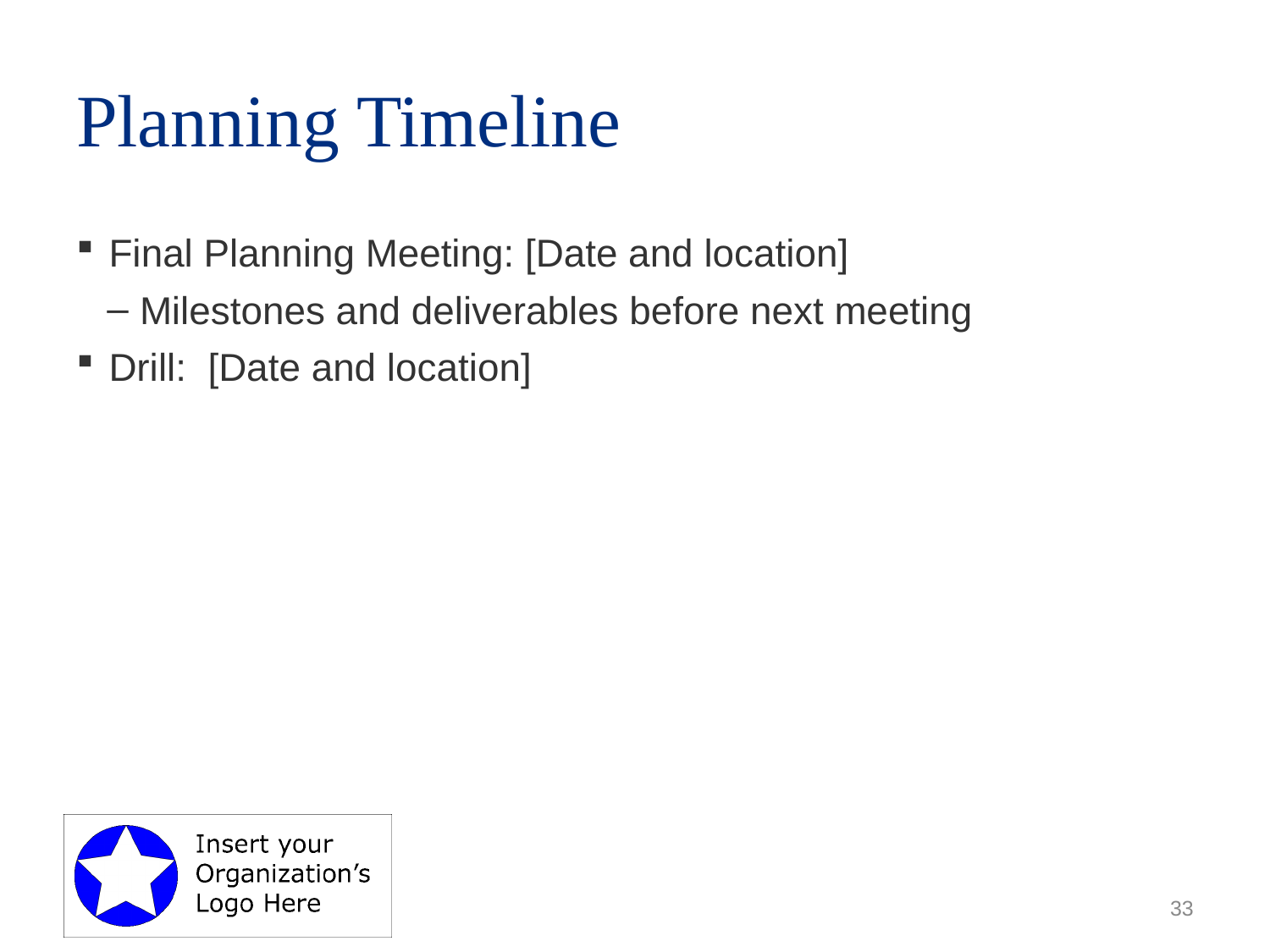

# Planning Timeline
Final Planning Meeting: [Date and location]
Milestones and deliverables before next meeting
Drill:  [Date and location]

33